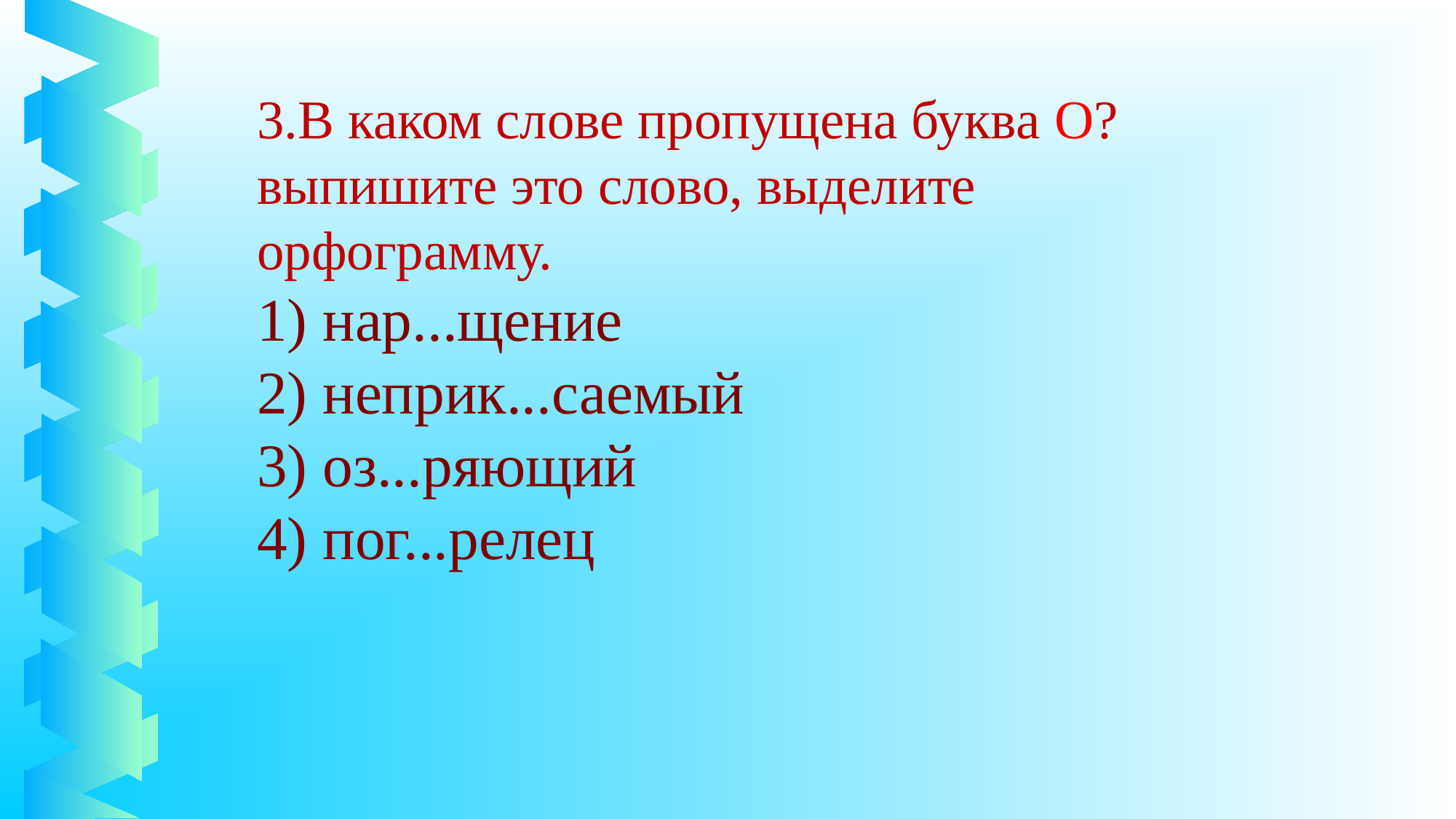

3.В каком слове пропущена буква О? выпишите это слово, выделите орфограмму.
1) нар...щение
2) неприк...саемый
3) оз...ряющий
4) пог...релец